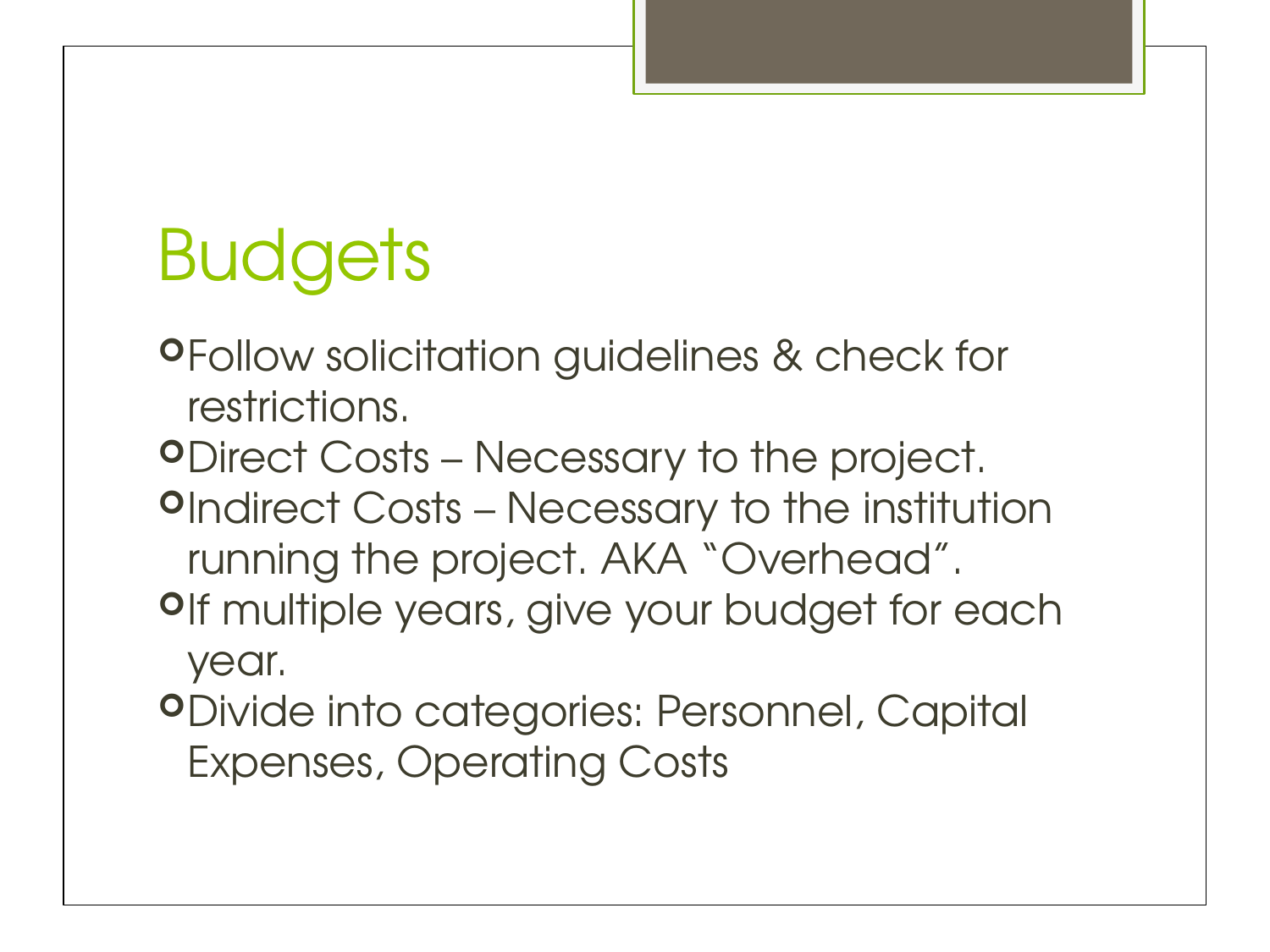

Budgets
Follow solicitation guidelines & check for restrictions.
Direct Costs – Necessary to the project.
Indirect Costs – Necessary to the institution running the project. AKA “Overhead”.
If multiple years, give your budget for each year.
Divide into categories: Personnel, Capital Expenses, Operating Costs